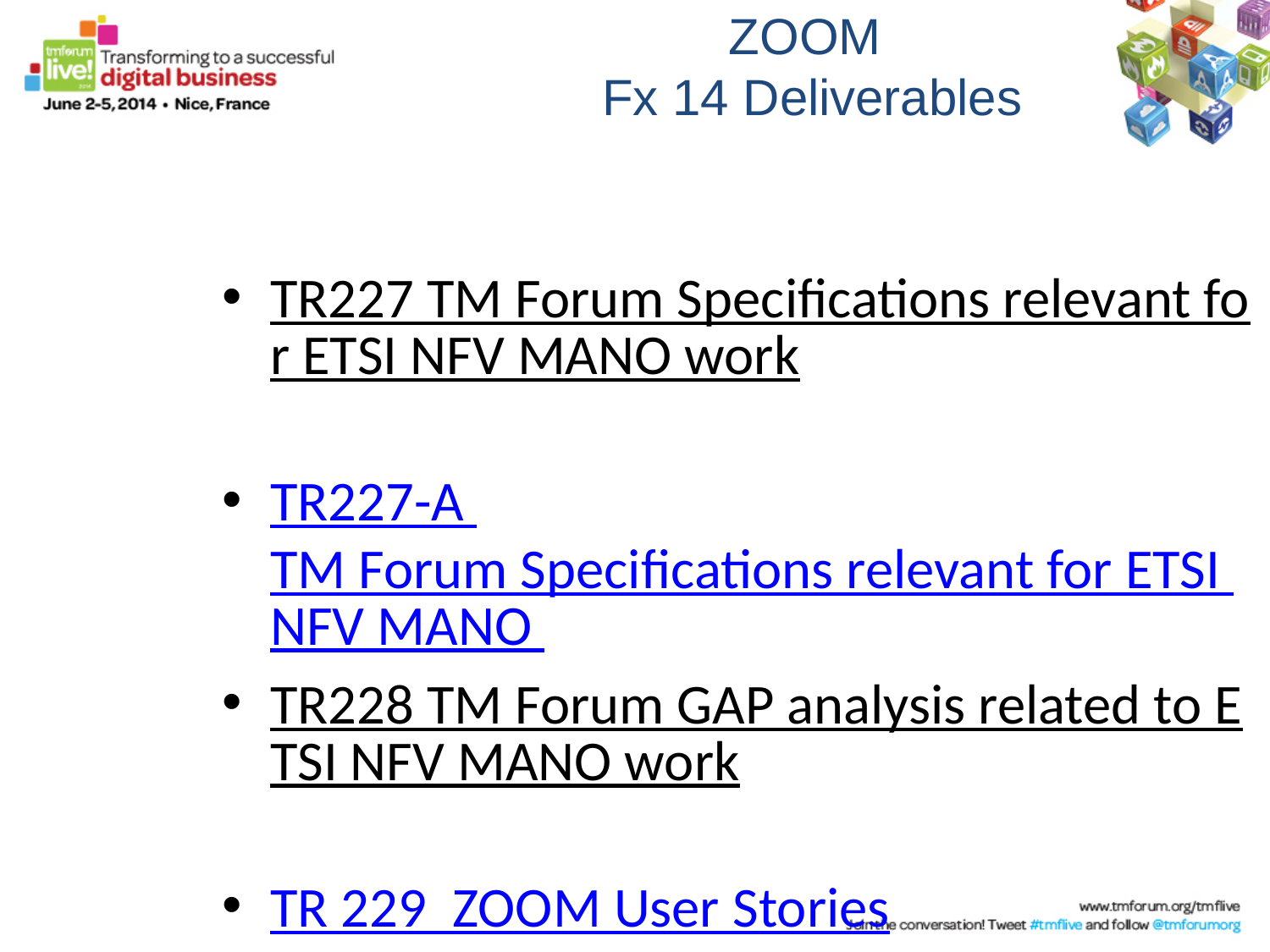

# ZOOM Fx 14 Deliverables

TR227 TM Forum Specifications relevant for ETSI NFV MANO work
TR227-A TM Forum Specifications relevant for ETSI NFV MANO
TR228 TM Forum GAP analysis related to ETSI NFV MANO work
TR 229  ZOOM User Stories
Drew heavily on ETSI, ATIS and NGMN